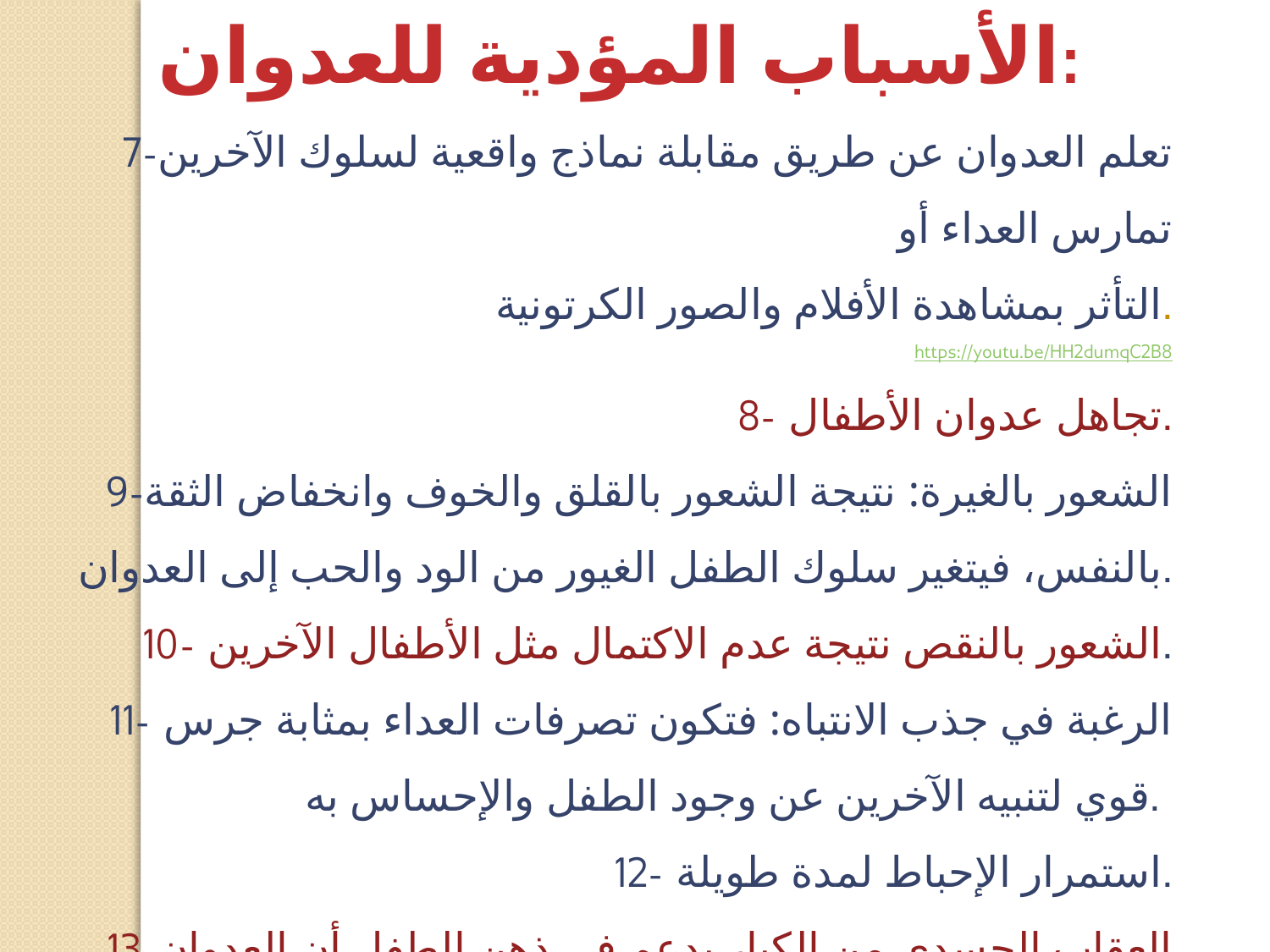

الأسباب المؤدية للعدوان:
7-تعلم العدوان عن طريق مقابلة نماذج واقعية لسلوك الآخرين تمارس العداء أو
 التأثر بمشاهدة الأفلام والصور الكرتونية.
https://youtu.be/HH2dumqC2B8
8- تجاهل عدوان الأطفال.
9-الشعور بالغيرة: نتيجة الشعور بالقلق والخوف وانخفاض الثقة بالنفس، فيتغير سلوك الطفل الغيور من الود والحب إلى العدوان.
10- الشعور بالنقص نتيجة عدم الاكتمال مثل الأطفال الآخرين.
11- الرغبة في جذب الانتباه: فتكون تصرفات العداء بمثابة جرس قوي لتنبيه الآخرين عن وجود الطفل والإحساس به.
12- استمرار الإحباط لمدة طويلة.
13-العقاب الجسدي من الكبار يدعم في ذهن الطفل أن العدوان والقسوة أمر مسموح به.